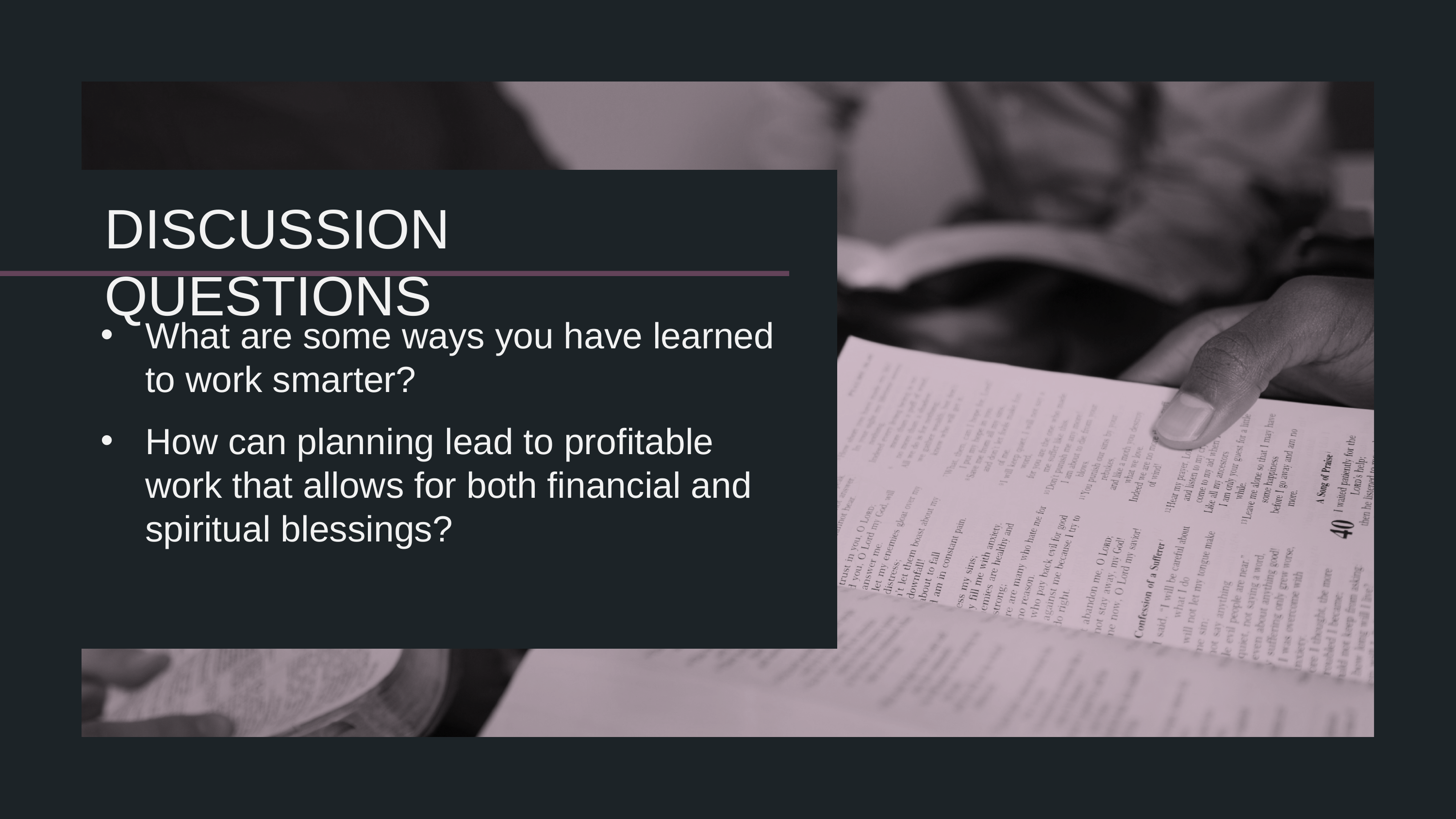

What are some ways you have learned to work smarter?
How can planning lead to profitable work that allows for both financial and spiritual blessings?